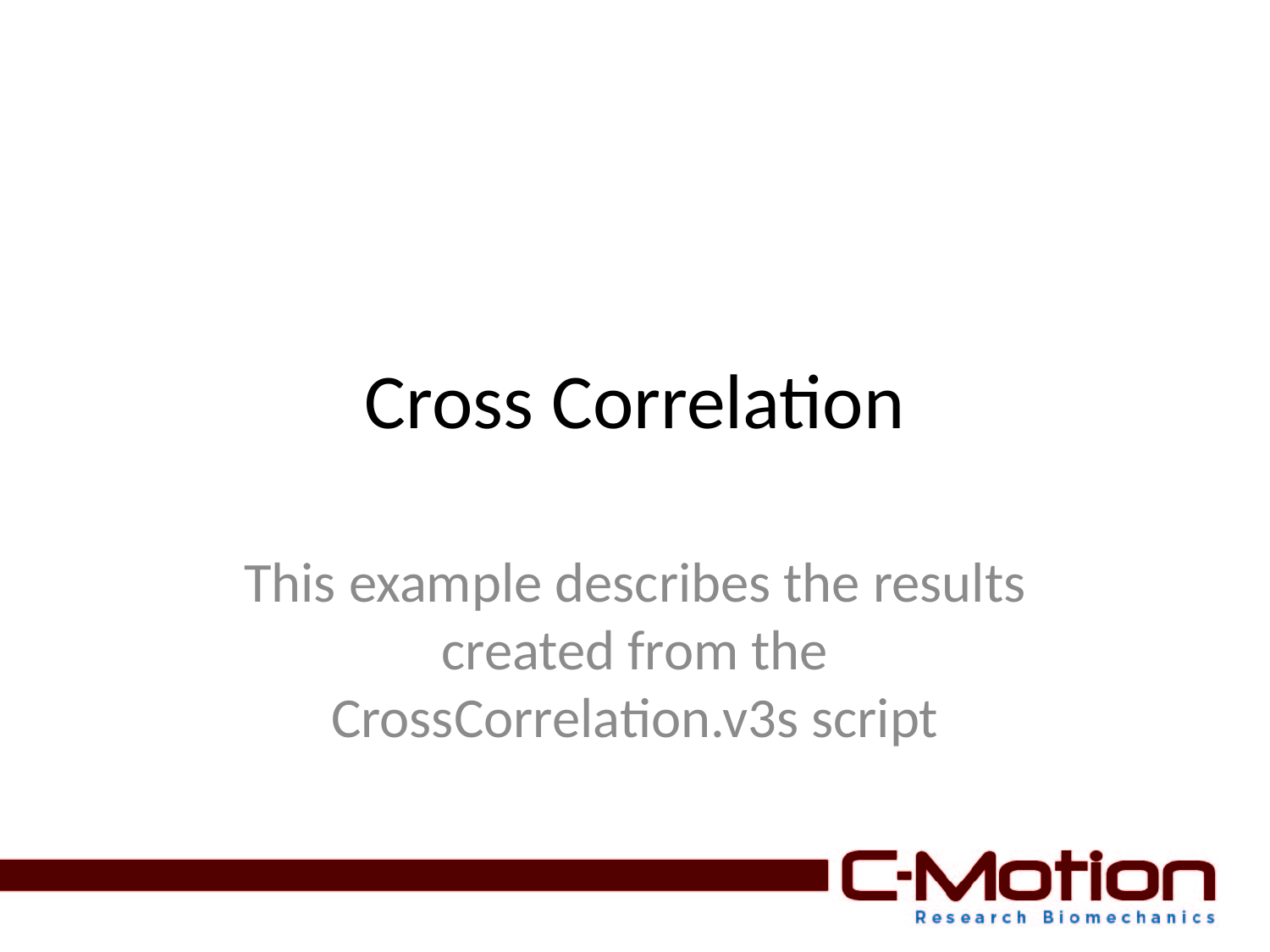

# Cross Correlation
This example describes the results created from the CrossCorrelation.v3s script